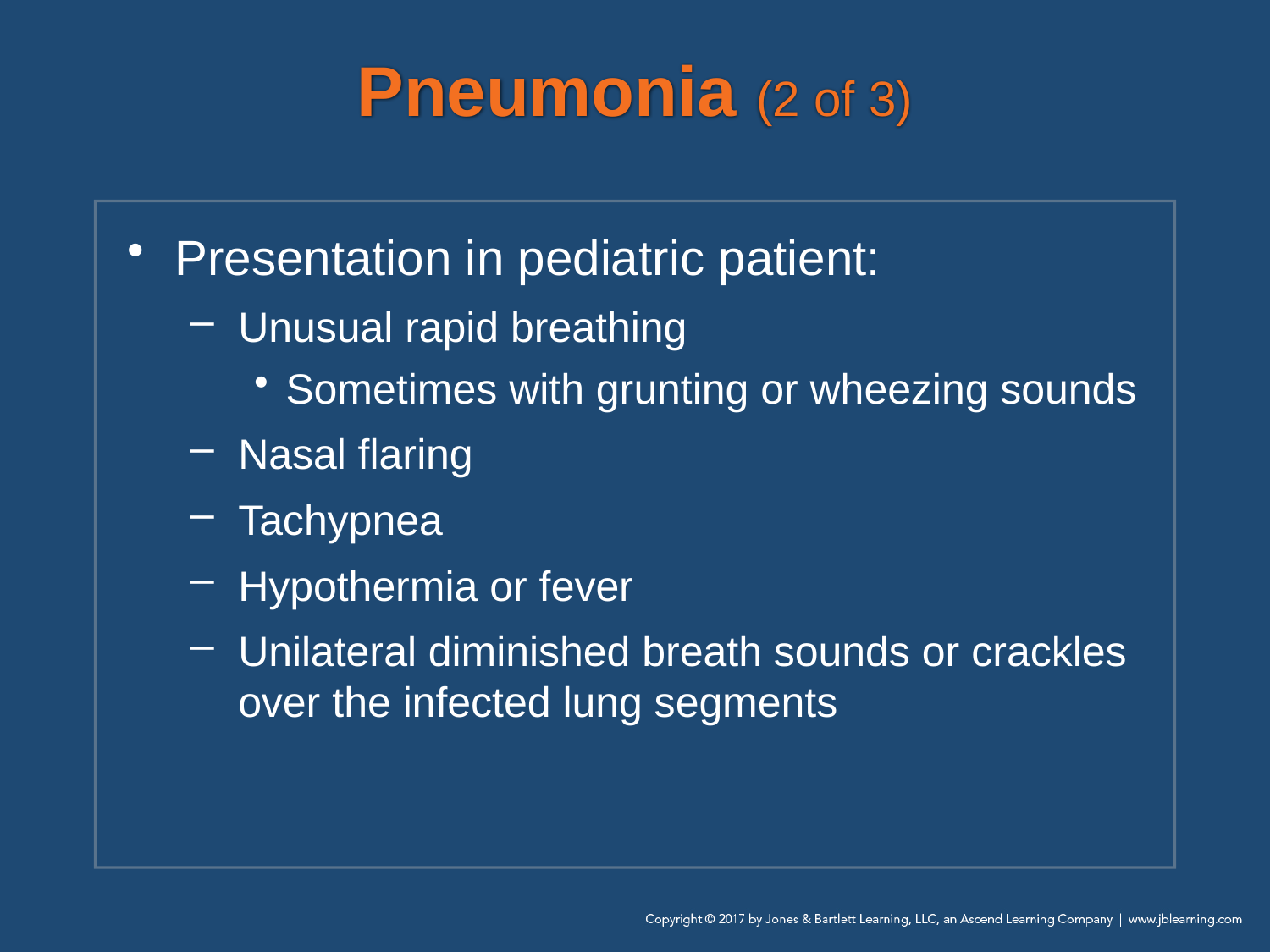

# Pneumonia (2 of 3)
Presentation in pediatric patient:
Unusual rapid breathing
Sometimes with grunting or wheezing sounds
Nasal flaring
Tachypnea
Hypothermia or fever
Unilateral diminished breath sounds or crackles over the infected lung segments